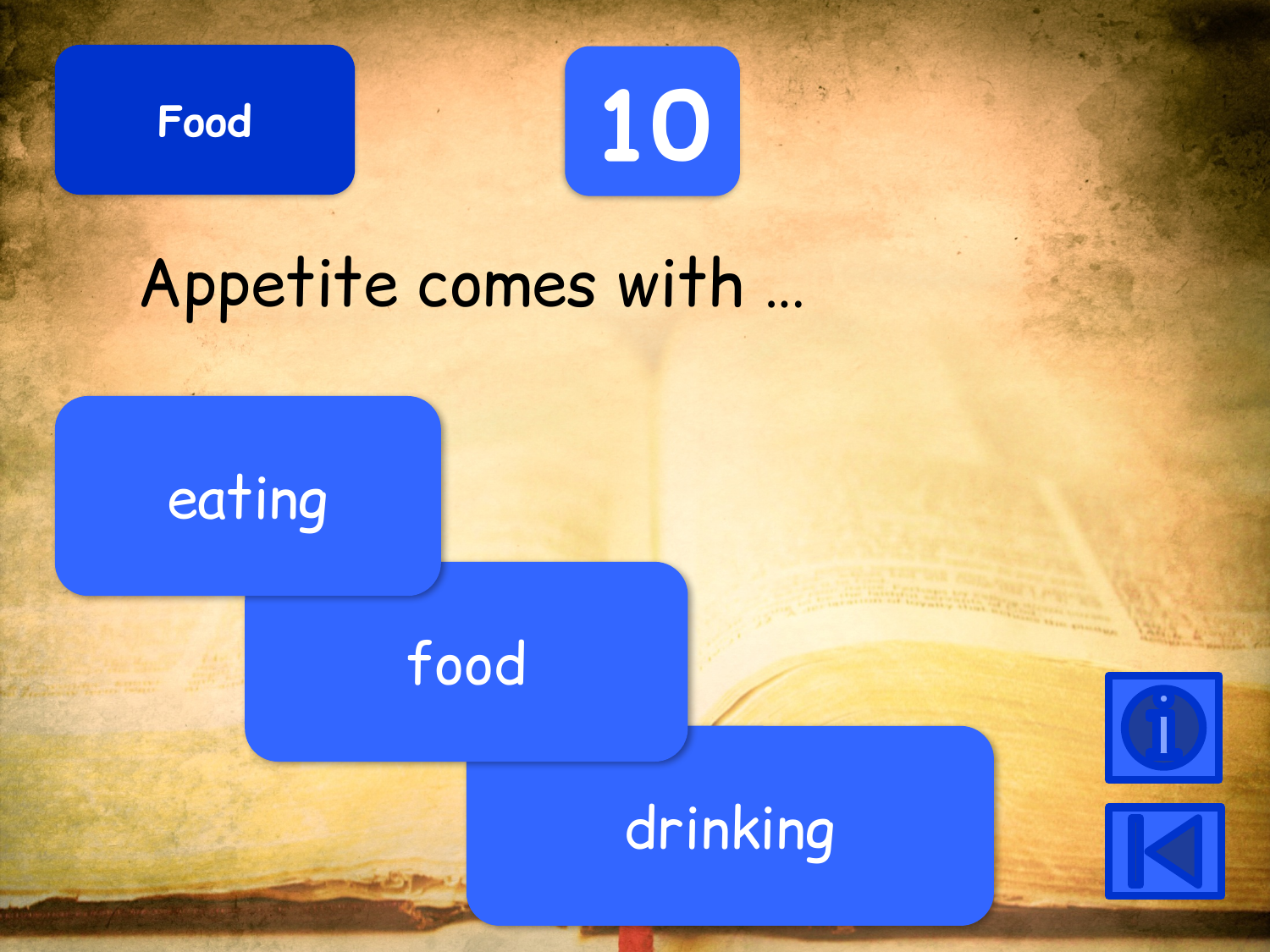

Food
10
Appetite comes with …
eating
food

drinking